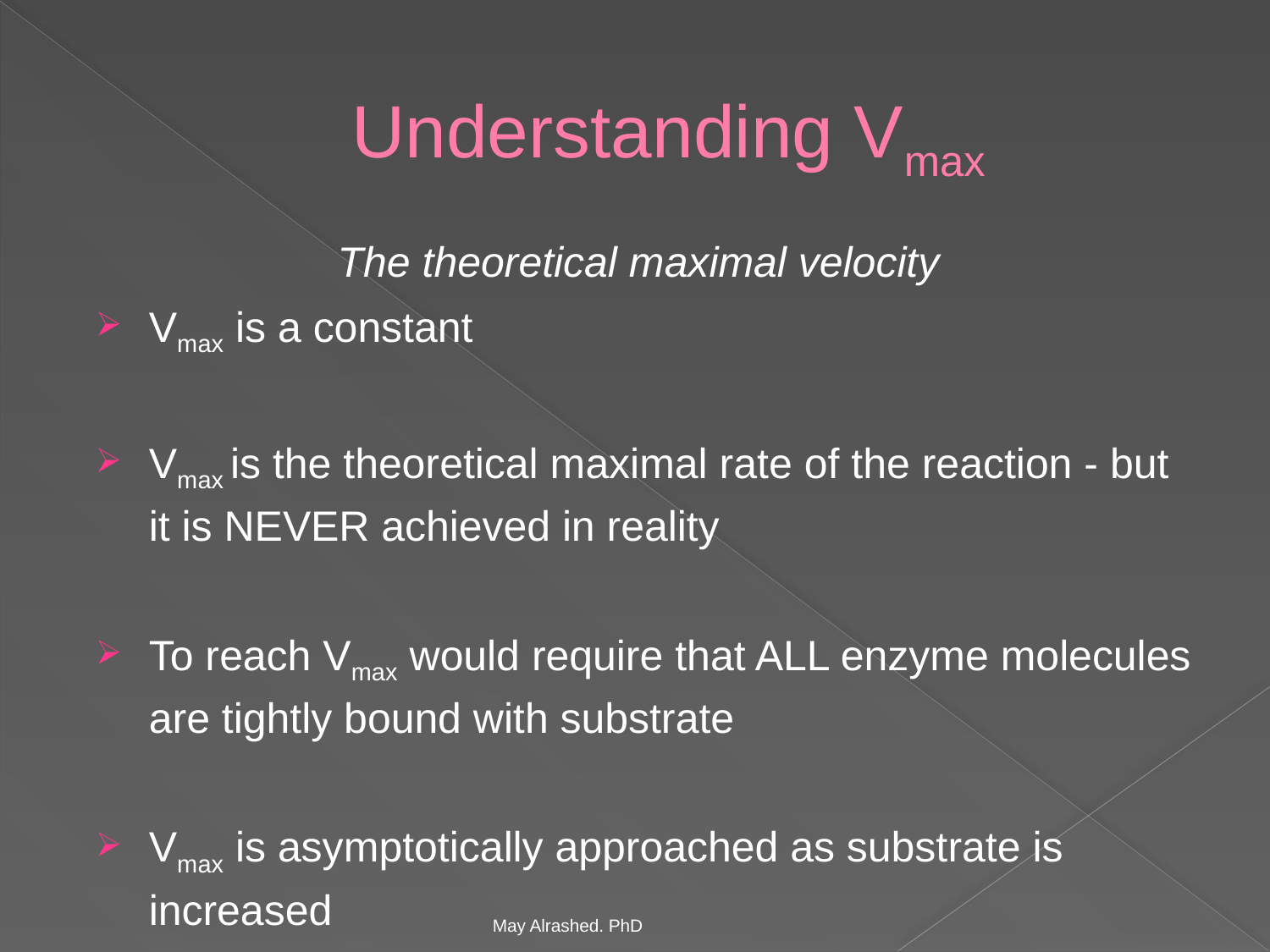

# Understanding Vmax
The theoretical maximal velocity
Vmax is a constant

Vmax is the theoretical maximal rate of the reaction - but it is NEVER achieved in reality

To reach Vmax would require that ALL enzyme molecules are tightly bound with substrate

Vmax is asymptotically approached as substrate is increased

May Alrashed. PhD